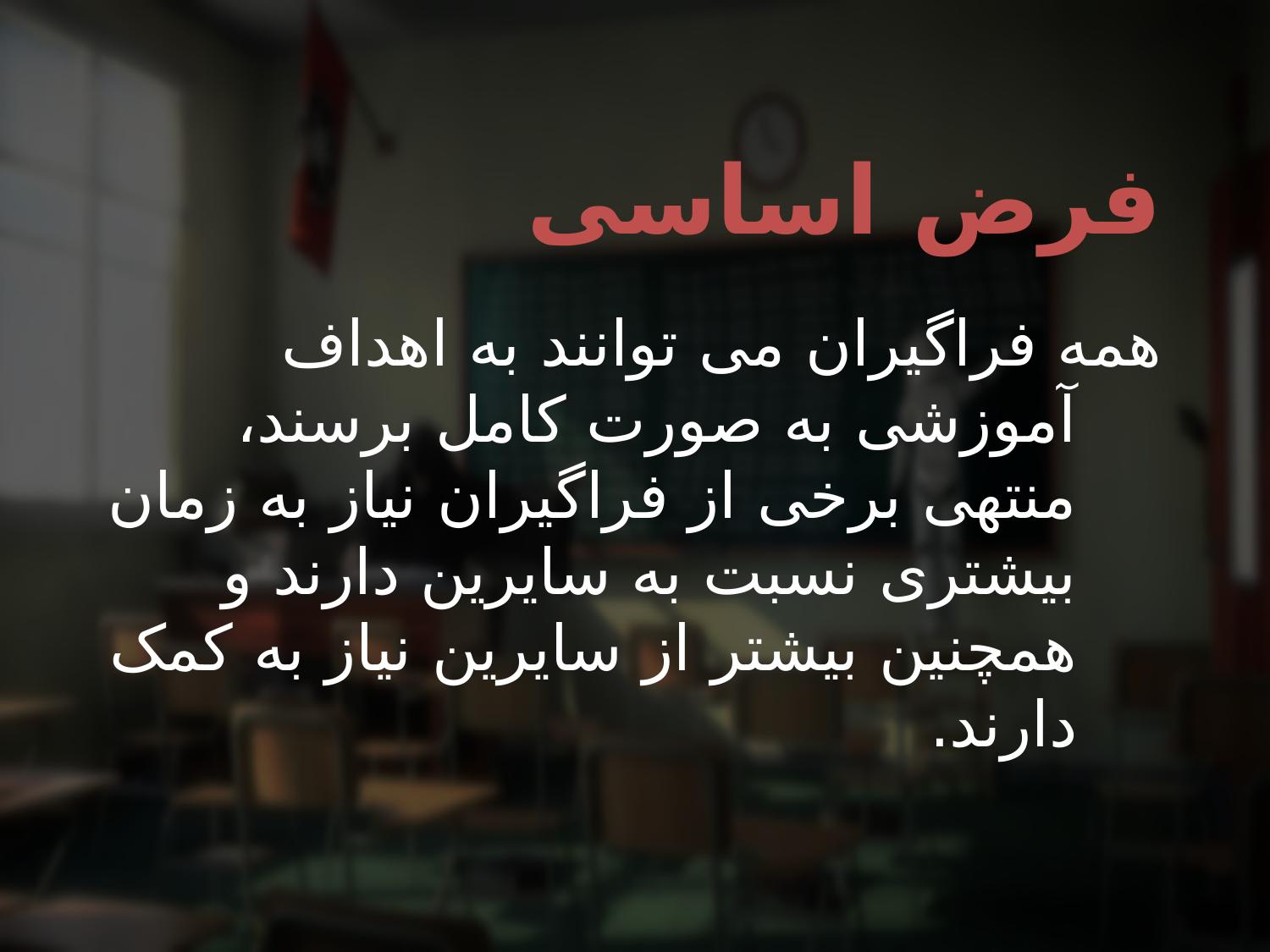

# فرض اساسی
همه فراگیران می توانند به اهداف آموزشی به صورت کامل برسند، منتهی برخی از فراگیران نیاز به زمان بیشتری نسبت به سایرین دارند و همچنین بیشتر از سایرین نیاز به کمک دارند.